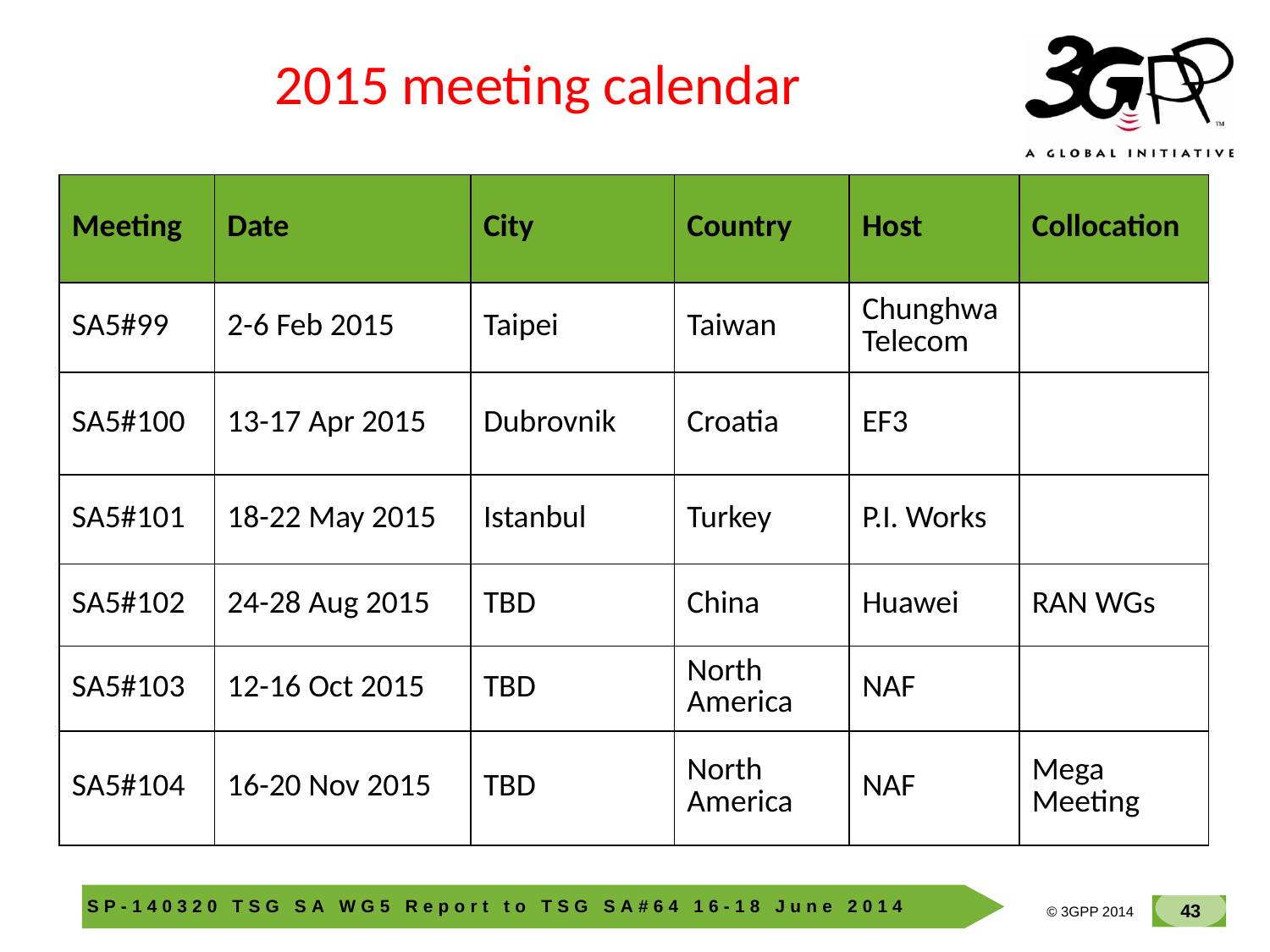

# 2015 meeting calendar
| Meeting | Date | City | Country | Host | Collocation |
| --- | --- | --- | --- | --- | --- |
| SA5#99 | 2-6 Feb 2015 | Taipei | Taiwan | Chunghwa Telecom |  |
| SA5#100 | 13-17 Apr 2015 | Dubrovnik | Croatia | EF3 |  |
| SA5#101 | 18-22 May 2015 | Istanbul | Turkey | P.I. Works |  |
| SA5#102 | 24-28 Aug 2015 | TBD | China | Huawei | RAN WGs |
| SA5#103 | 12-16 Oct 2015 | TBD | North America | NAF |  |
| SA5#104 | 16-20 Nov 2015 | TBD | North America | NAF | Mega Meeting |